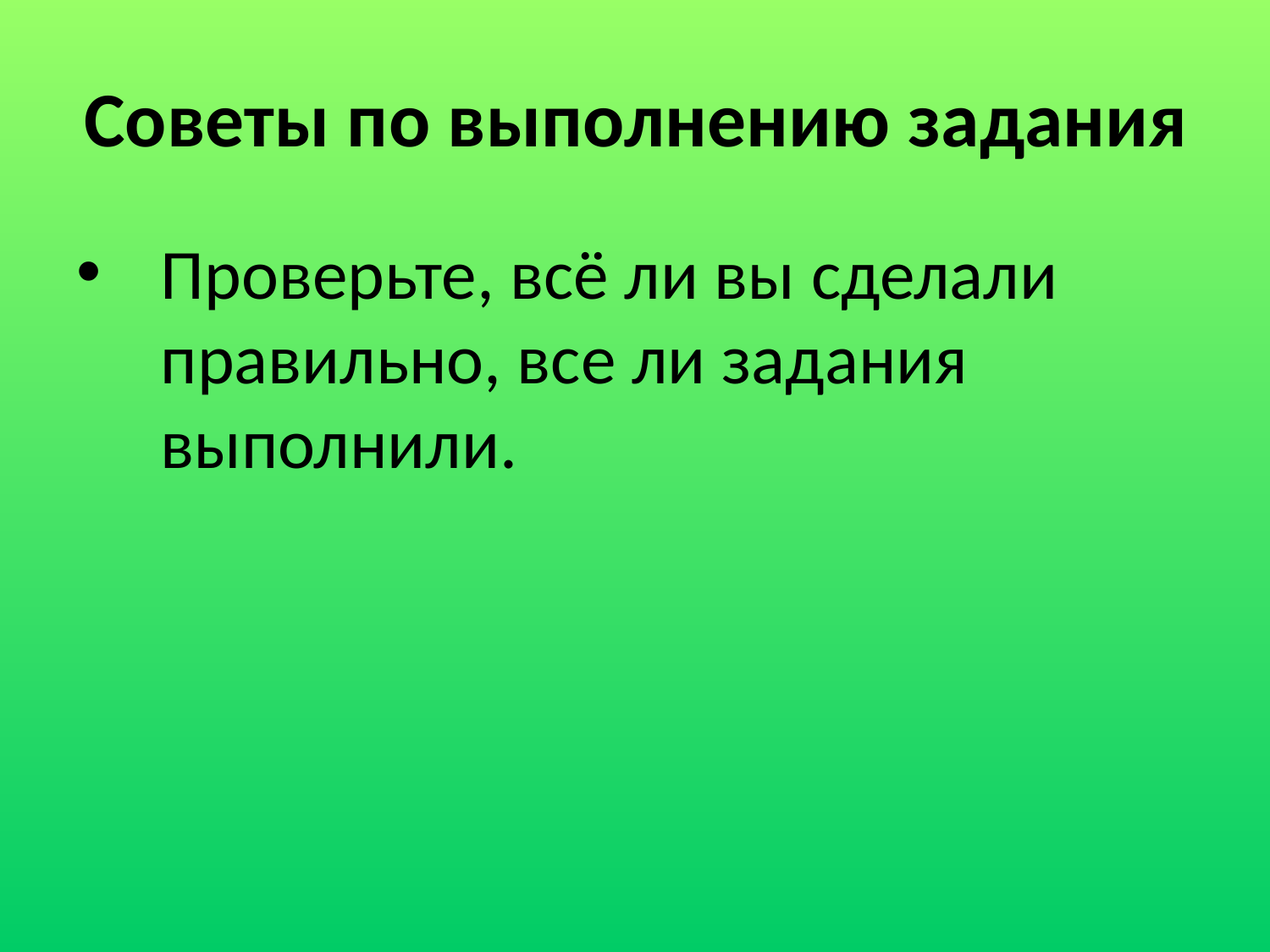

# Советы по выполнению задания
Проверьте, всё ли вы сделали правильно, все ли задания выполнили.